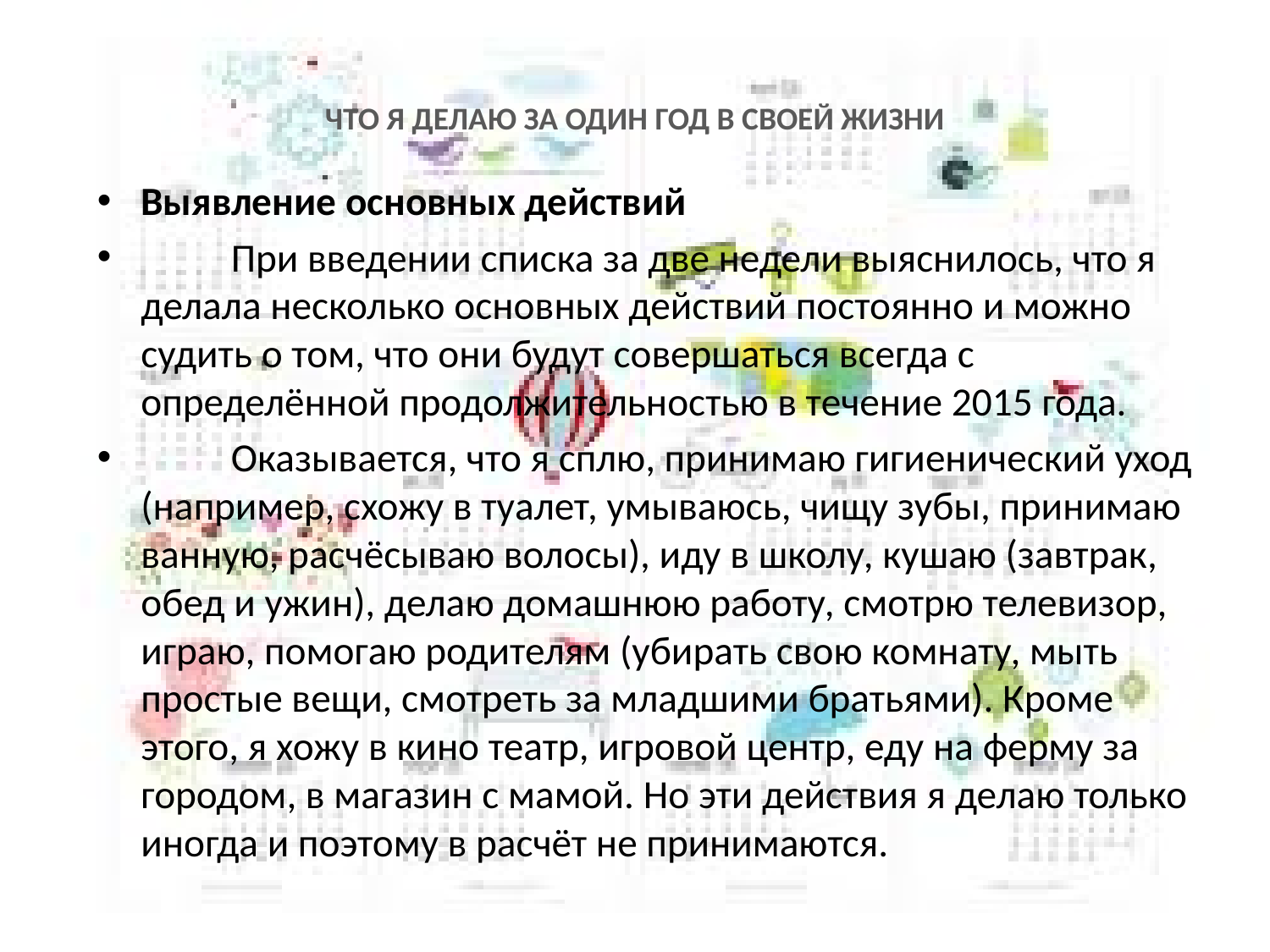

# ЧТО Я ДЕЛАЮ ЗА ОДИН ГОД В СВОЕЙ ЖИЗНИ
Выявление основных действий
	При введении списка за две недели выяснилось, что я делала несколько основных действий постоянно и можно судить о том, что они будут совершаться всегда с определённой продолжительностью в течение 2015 года.
	Оказывается, что я сплю, принимаю гигиенический уход (например, схожу в туалет, умываюсь, чищу зубы, принимаю ванную, расчёсываю волосы), иду в школу, кушаю (завтрак, обед и ужин), делаю домашнюю работу, смотрю телевизор, играю, помогаю родителям (убирать свою комнату, мыть простые вещи, смотреть за младшими братьями). Кроме этого, я хожу в кино театр, игровой центр, еду на ферму за городом, в магазин с мамой. Но эти действия я делаю только иногда и поэтому в расчёт не принимаются.